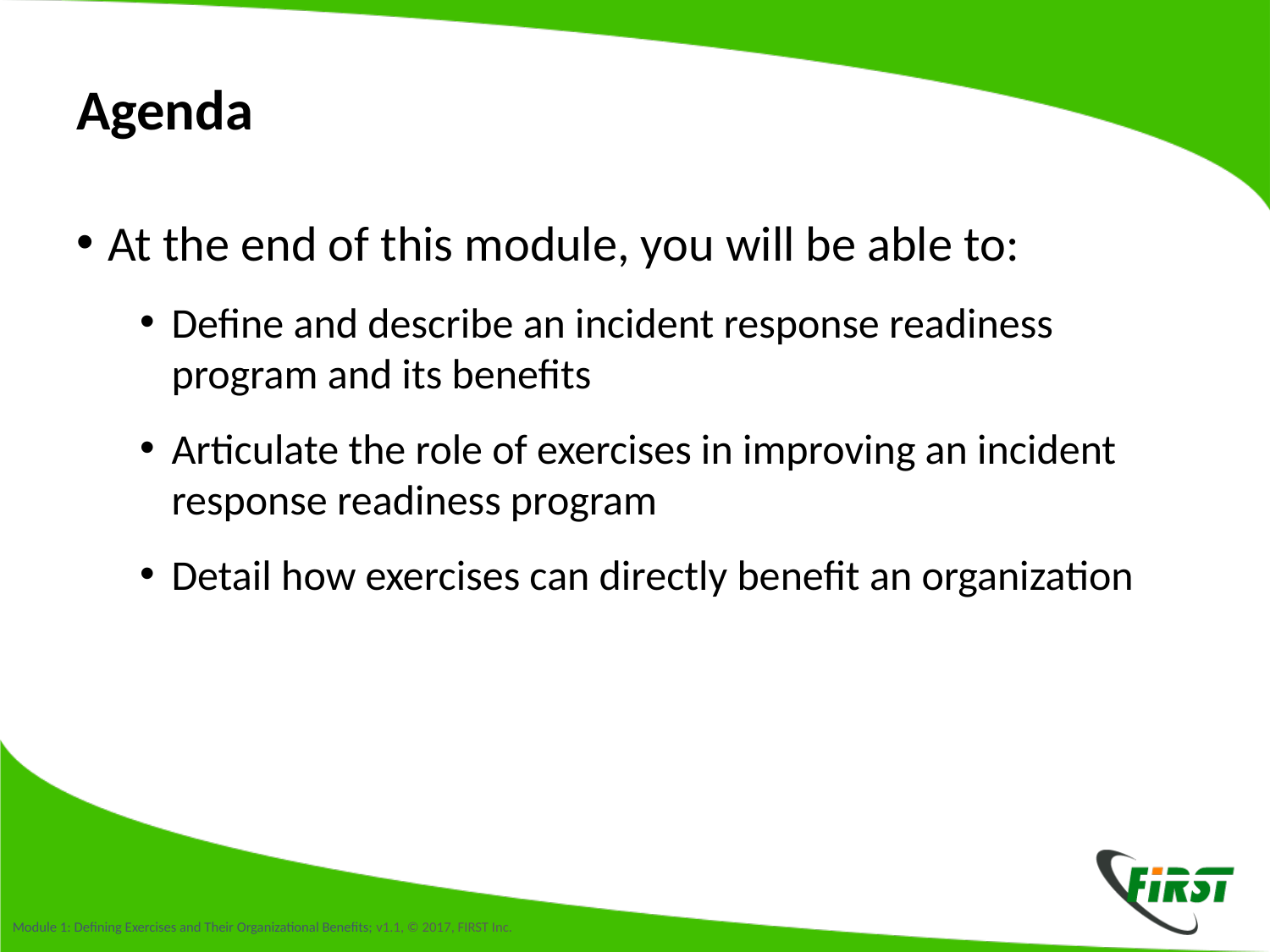

# Agenda
At the end of this module, you will be able to:
Define and describe an incident response readiness program and its benefits
Articulate the role of exercises in improving an incident response readiness program
Detail how exercises can directly benefit an organization